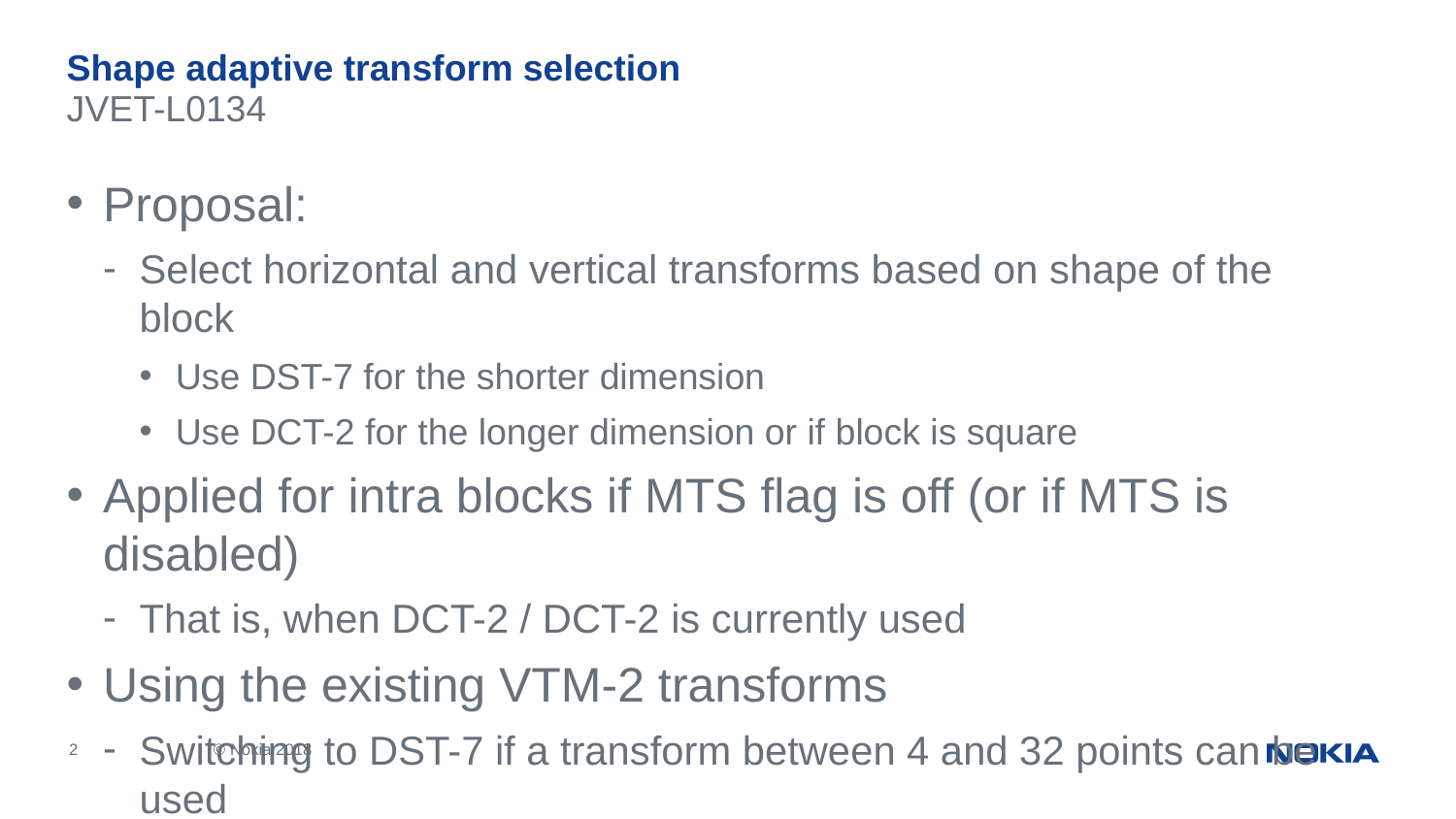

# Shape adaptive transform selection
JVET-L0134
Proposal:
Select horizontal and vertical transforms based on shape of the block
Use DST-7 for the shorter dimension
Use DCT-2 for the longer dimension or if block is square
Applied for intra blocks if MTS flag is off (or if MTS is disabled)
That is, when DCT-2 / DCT-2 is currently used
Using the existing VTM-2 transforms
Switching to DST-7 if a transform between 4 and 32 points can be used